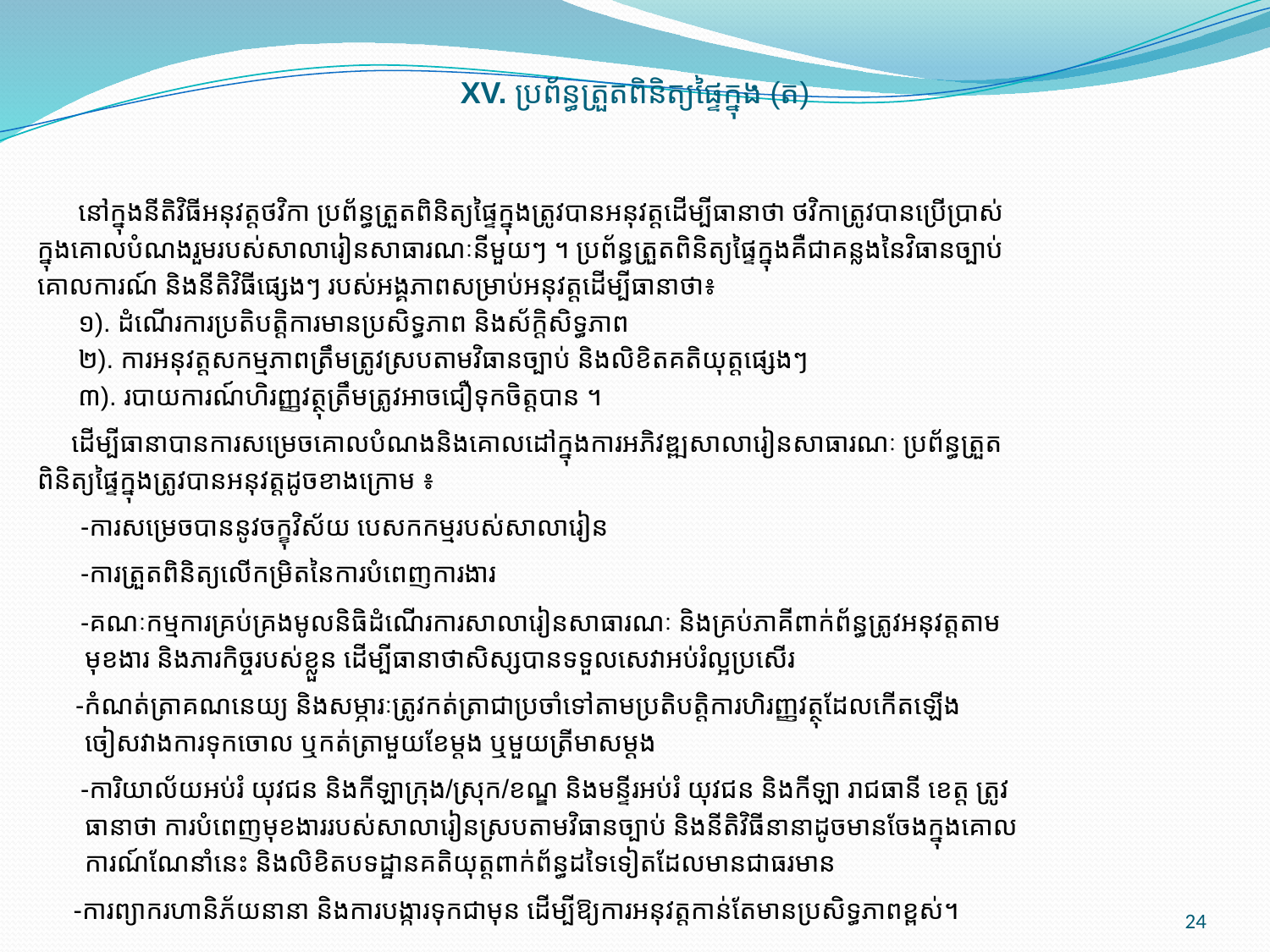

# XV. ប្រព័ន្ធត្រួតពិនិត្យផ្ទៃក្នុង (ត)

      នៅក្នុងនីតិវិធីអនុវត្តថវិកា ប្រព័ន្ធត្រួតពិនិត្យផ្ទៃក្នុងត្រូវបានអនុវត្ដដើម្បីធានាថា​ ថវិកា​ត្រូវបានប្រើប្រាស់
​ក្នុងគោលបំណងរួមរបស់សាលារៀនសាធារណៈនីមួយៗ ។ ប្រព័ន្ធត្រួតពិនិត្យផ្ទៃក្នុងគឺជាគន្លងនៃវិធានច្បាប់
គោលការណ៍ និងនីតិវិធីផ្សេងៗ របស់អង្គភាពសម្រាប់អនុវត្តដើម្បីធានាថា៖
      ១). ដំណើរការប្រតិបត្តិការមានប្រសិទ្ធភាព និងស័ក្តិសិទ្ធភាព
      ២). ការអនុវត្តសកម្មភាពត្រឹមត្រូវស្របតាមវិធានច្បាប់ និងលិខិតគតិយុត្តផ្សេងៗ
      ៣). របាយការណ៍ហិរញ្ញវត្ថុត្រឹមត្រូវអាចជឿទុកចិត្តបាន ។

     ដើម្បីធានាបានការសម្រេចគោលបំណងនិងគោលដៅក្នុងការអភិវឌ្ឍសាលារៀនសាធារណៈ ប្រព័ន្ធត្រួត​
ពិនិត្យផ្ទៃក្នុងត្រូវបានអនុវត្តដូចខាងក្រោម ៖

      -ការសម្រេចបាននូវចក្ខុវិស័យ បេសកកម្មរបស់សាលារៀន

      -ការត្រួតពិនិត្យលើកម្រិតនៃការបំពេញការងារ

      -គណៈកម្មការគ្រប់គ្រងមូលនិធិដំណើរការសាលារៀនសាធារណៈ និងគ្រប់ភាគីពាក់ព័ន្ធត្រូវអនុវត្តតាម
       មុខងារ និងភារកិច្ចរបស់ខ្លួន ដើម្បីធានាថាសិស្សបានទទួលសេវាអប់រំល្អប្រសើរ

                    -កំណត់ត្រាគណនេយ្យ និងសម្ភារៈត្រូវកត់ត្រាជាប្រចាំទៅតាមប្រតិបត្តិការហិរញ្ញវត្ថុដែលកើតឡើង
       ចៀសវាងការទុកចោល ឬកត់ត្រាមួយខែម្តង ឬមួយត្រីមាសម្តង

      -ការិយាល័យអប់រំ យុវជន និងកីឡាក្រុង/ស្រុក/ខណ្ឌ និងមន្ទីរអប់រំ យុវជន និងកីឡា រាជធានី ខេត្ត ត្រូវ
       ធានាថា ការបំពេញមុខងាររបស់សាលារៀនស្របតាមវិធានច្បាប់ និងនីតិវិធីនានាដូចមាន​ចែង​​ក្នុ​ងគោល
       ការណ៍​ណែនាំនេះ និងលិខិតបទដ្ឋានគតិយុត្តពាក់ព័ន្ធដទៃទៀតដែលមានជាធរមាន

     -ការព្យាករហានិភ័យនានា និងការបង្ការទុកជាមុន ដើម្បីឱ្យការអនុវត្តកាន់តែមានប្រសិទ្ធភាព​ខ្ពស់។

24